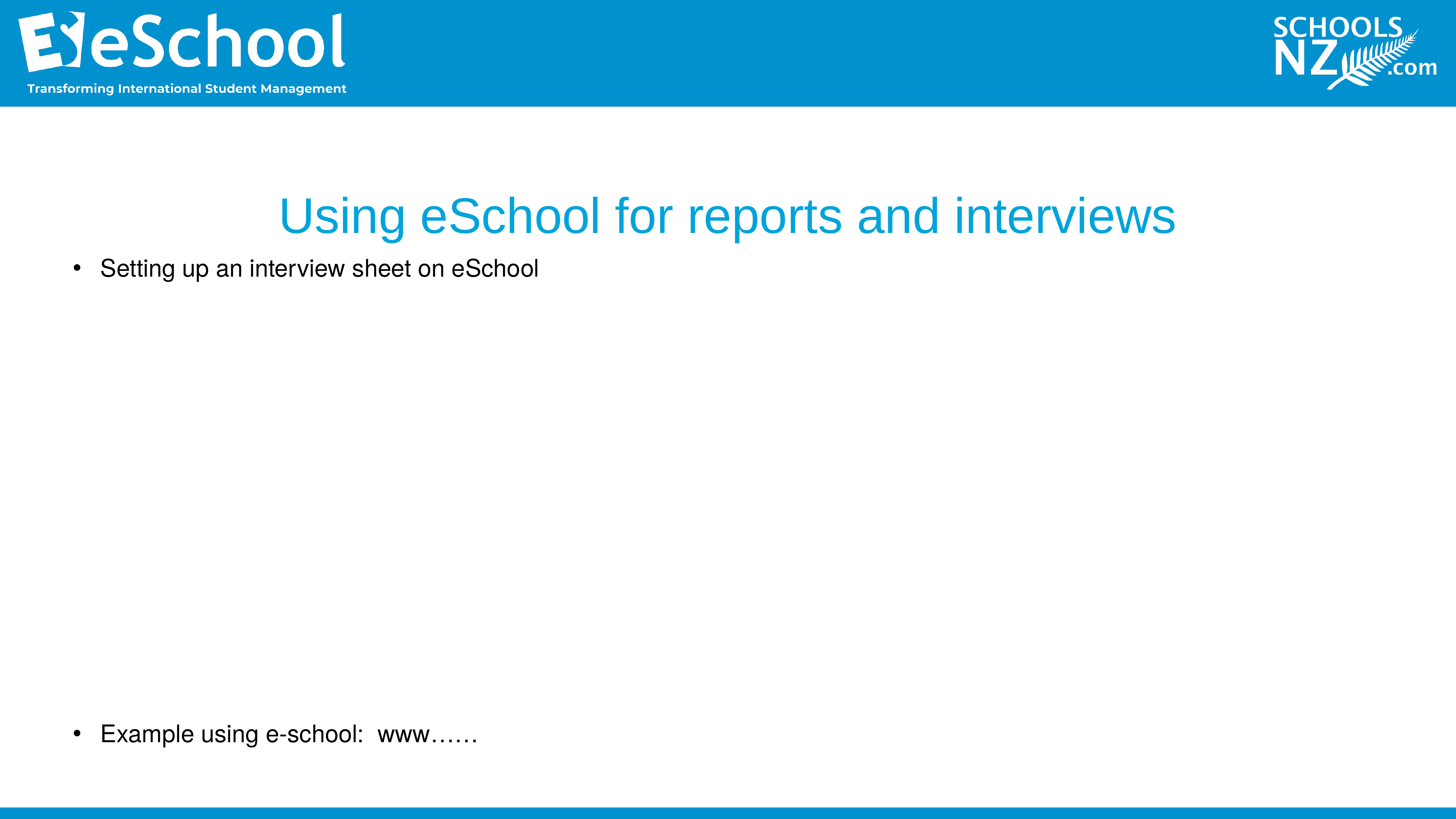

# Using eSchool for reports and interviews
Setting up an interview sheet on eSchool

Example using e-school:  www……